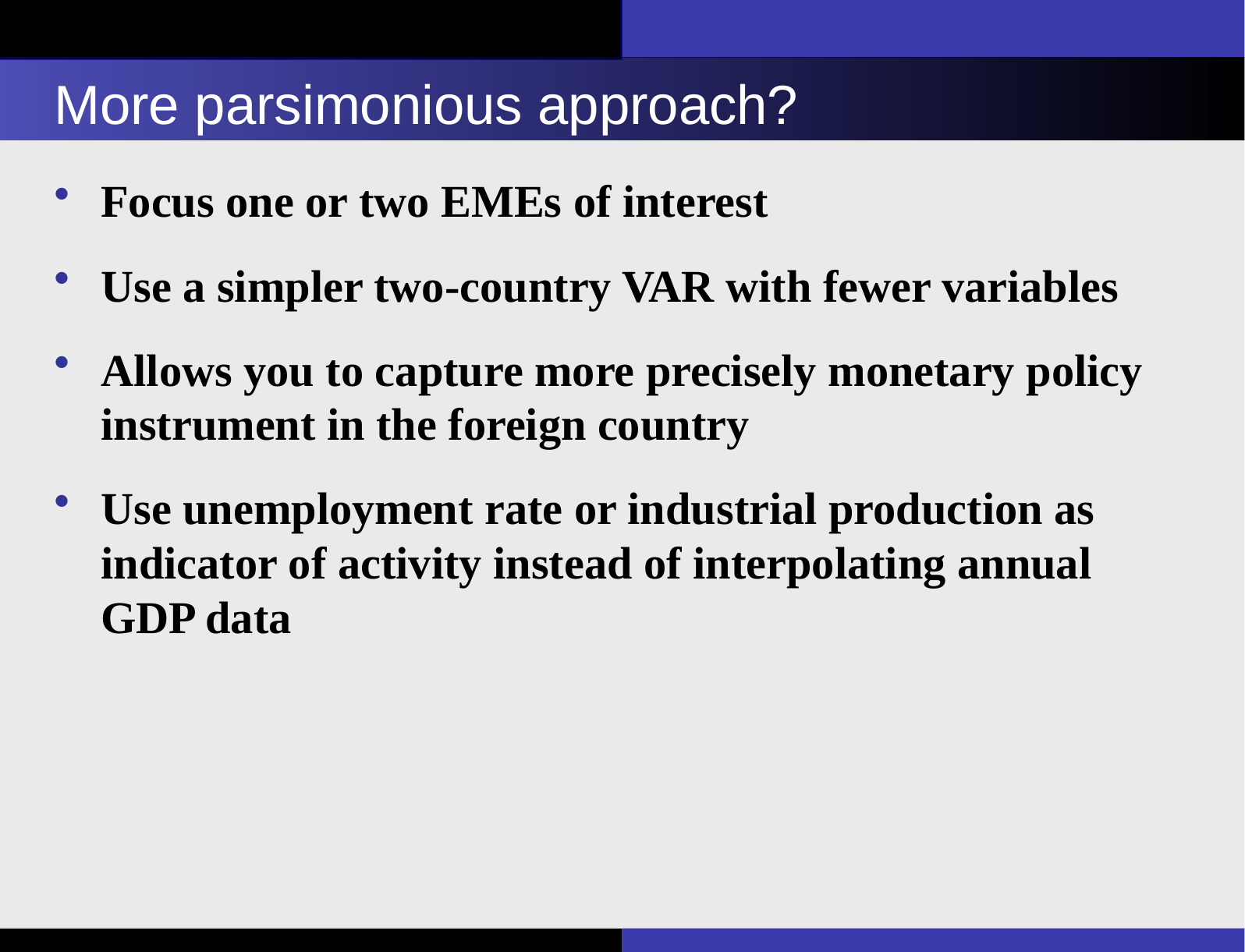

# More parsimonious approach?
Focus one or two EMEs of interest

Use a simpler two-country VAR with fewer variables

Allows you to capture more precisely monetary policy instrument in the foreign country

Use unemployment rate or industrial production as indicator of activity instead of interpolating annual GDP data